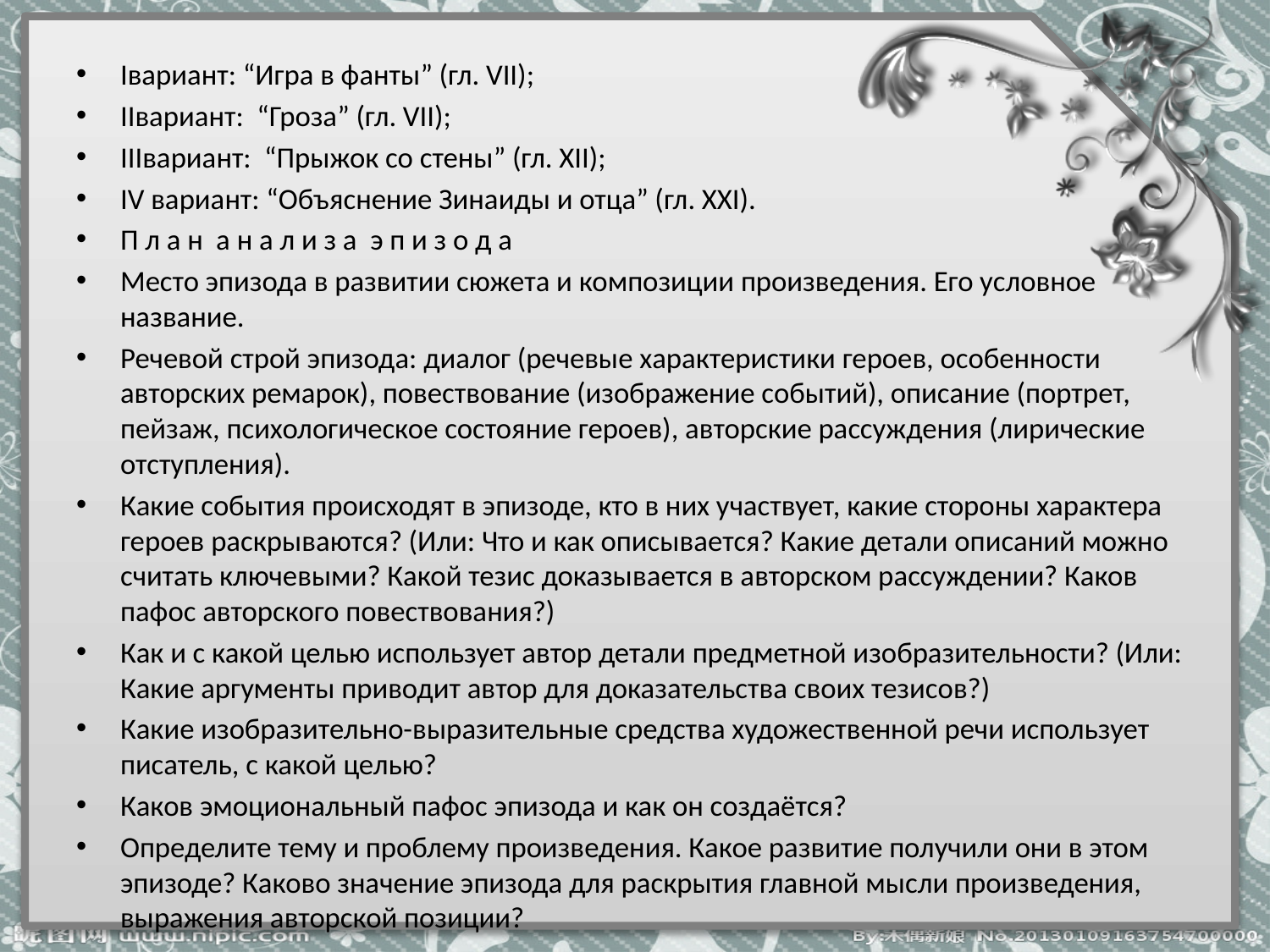

Iвариант: “Игра в фанты” (гл. VII);
IIвариант:  “Гроза” (гл. VII);
IIIвариант:  “Прыжок со стены” (гл. XII);
IV вариант: “Объяснение Зинаиды и отца” (гл. XXI).
П л а н  а н а л и з а  э п и з о д а
Место эпизода в развитии сюжета и композиции произведения. Его условное название.
Речевой строй эпизода: диалог (речевые характеристики героев, особенности авторских ремарок), повествование (изображение событий), описание (портрет, пейзаж, психологическое состояние героев), авторские рассуждения (лирические отступления).
Какие события происходят в эпизоде, кто в них участвует, какие стороны характера героев раскрываются? (Или: Что и как описывается? Какие детали описаний можно считать ключевыми? Какой тезис доказывается в авторском рассуждении? Каков пафос авторского повествования?)
Как и с какой целью использует автор детали предметной изобразительности? (Или: Какие аргументы приводит автор для доказательства своих тезисов?)
Какие изобразительно-выразительные средства художественной речи использует писатель, с какой целью?
Каков эмоциональный пафос эпизода и как он создаётся?
Определите тему и проблему произведения. Какое развитие получили они в этом эпизоде? Каково значение эпизода для раскрытия главной мысли произведения, выражения авторской позиции?